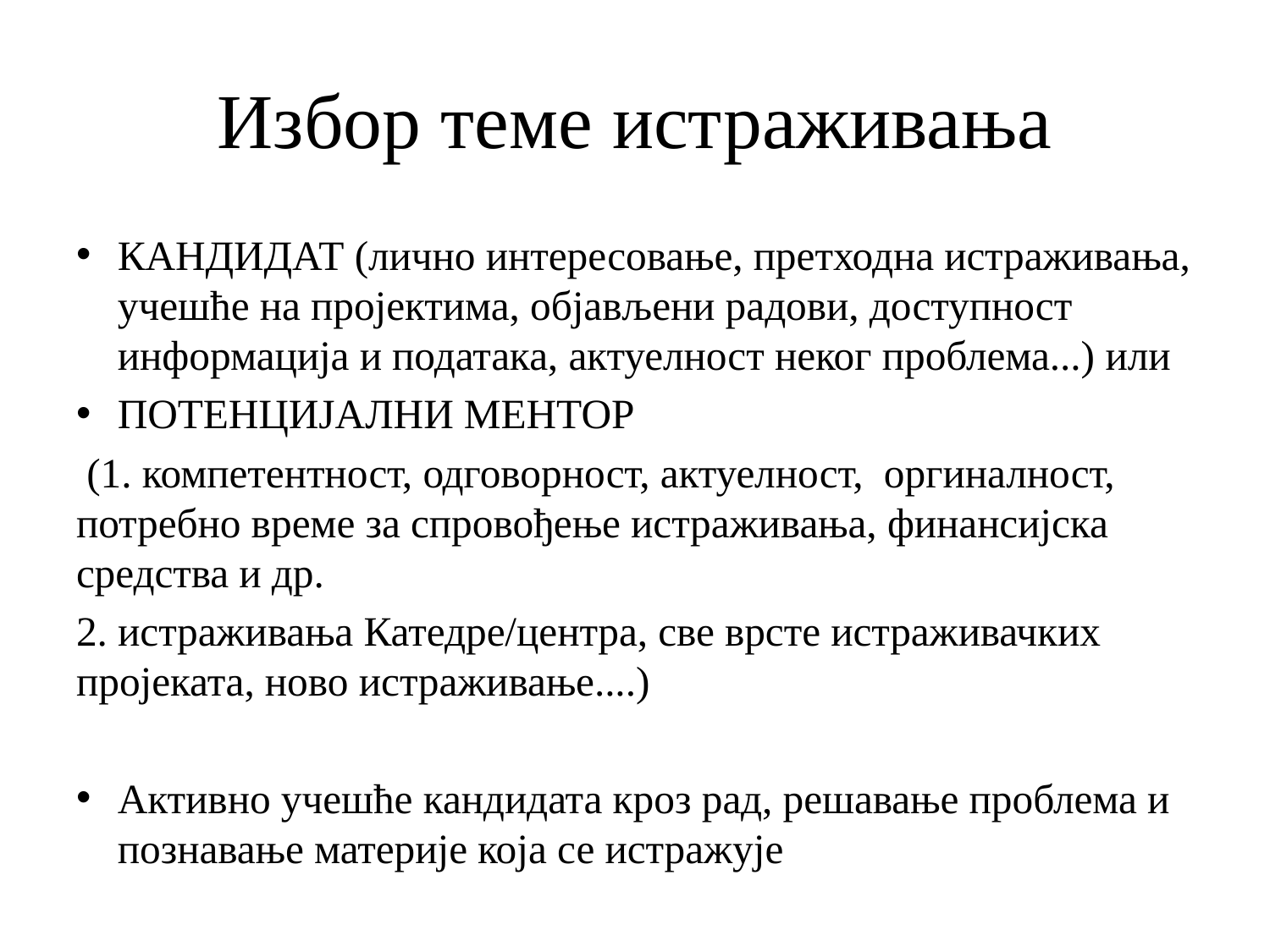

# Избор теме истраживања
КАНДИДАТ (лично интересовање, претходна истраживања, учешће на пројектима, објављени радови, доступност информација и података, актуелност неког проблема...) или
ПОТЕНЦИЈАЛНИ МЕНТОР
 (1. компетентност, одговорност, актуелност,  оргиналност, потребно време за спровођење истраживања, финансијска средства и др.
2. истраживања Катедре/центра, све врсте истраживачких пројеката, ново истраживање....)

Активно учешће кандидата кроз рад, решавање проблема и познавање материје која се истражује